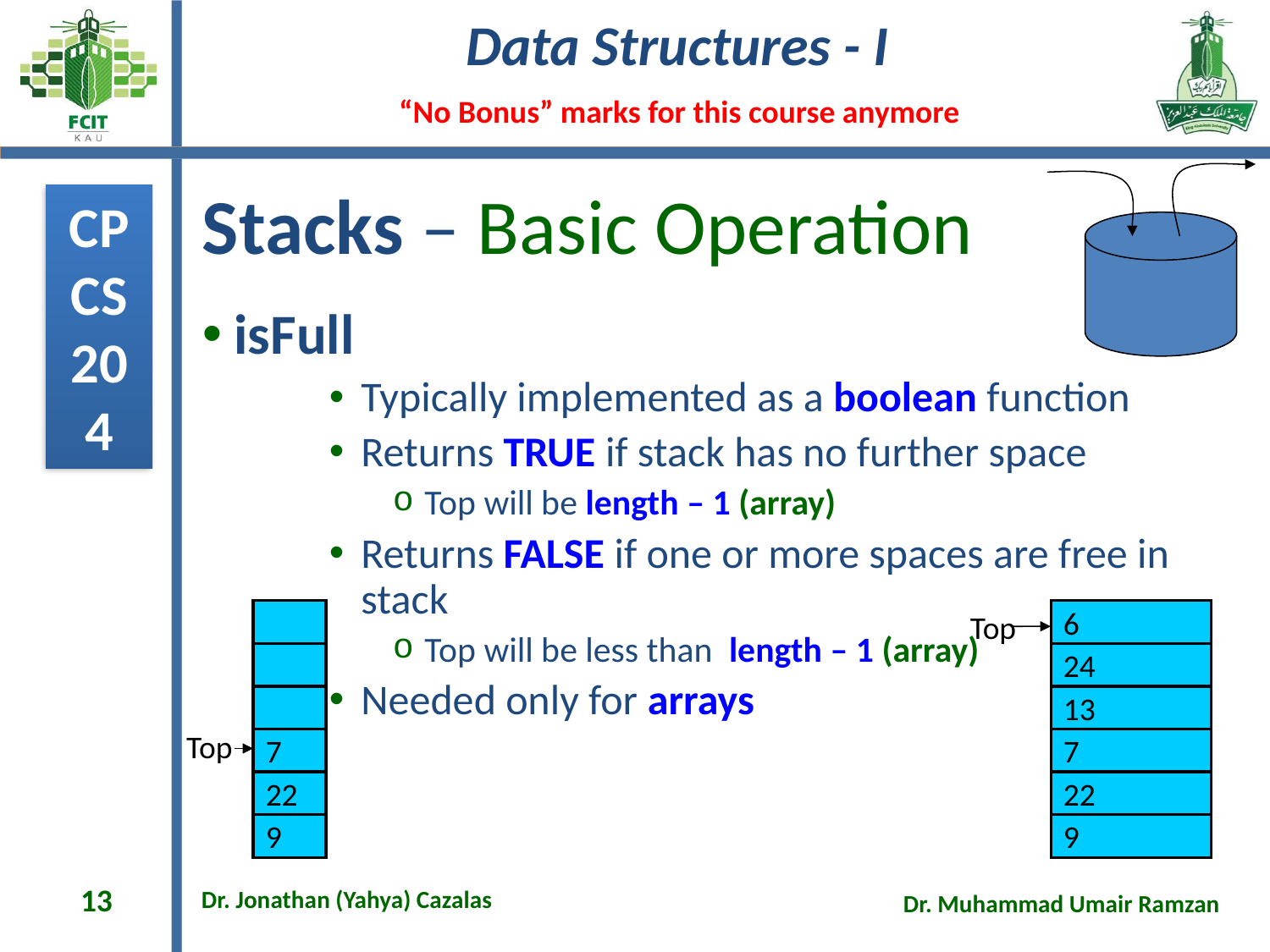

# Stacks – Basic Operation
isFull
Typically implemented as a boolean function
Returns TRUE if stack has no further space
Top will be length – 1 (array)
Returns FALSE if one or more spaces are free in stack
Top will be less than  length – 1 (array)
Needed only for arrays

Top
7

22
9
Top
6

24
13
7
22
9
13